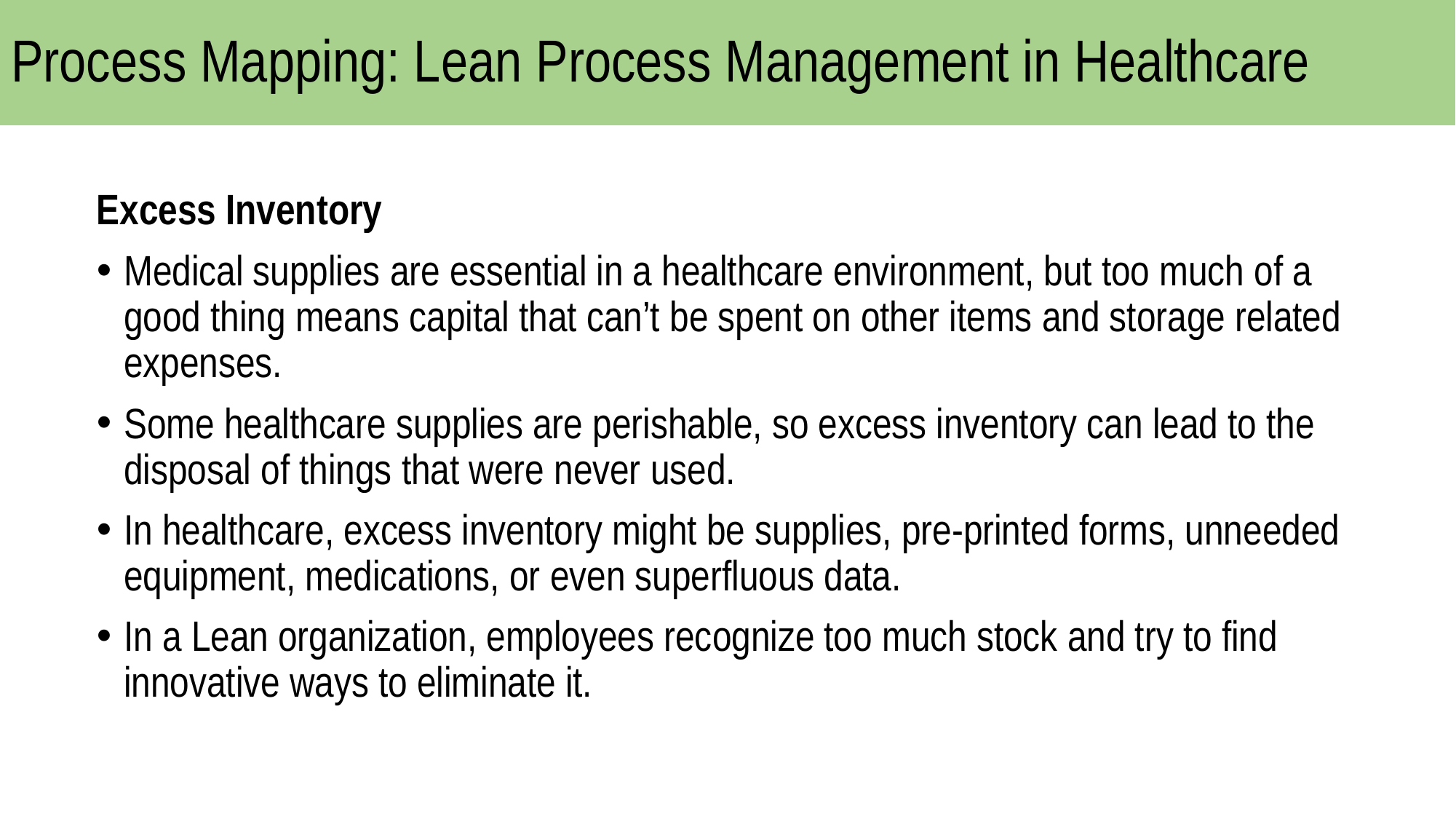

# Process Mapping: Lean Process Management in Healthcare
Excess Inventory
Medical supplies are essential in a healthcare environment, but too much of a good thing means capital that can’t be spent on other items and storage related expenses.
Some healthcare supplies are perishable, so excess inventory can lead to the disposal of things that were never used.
In healthcare, excess inventory might be supplies, pre-printed forms, unneeded equipment, medications, or even superfluous data.
In a Lean organization, employees recognize too much stock and try to find innovative ways to eliminate it.